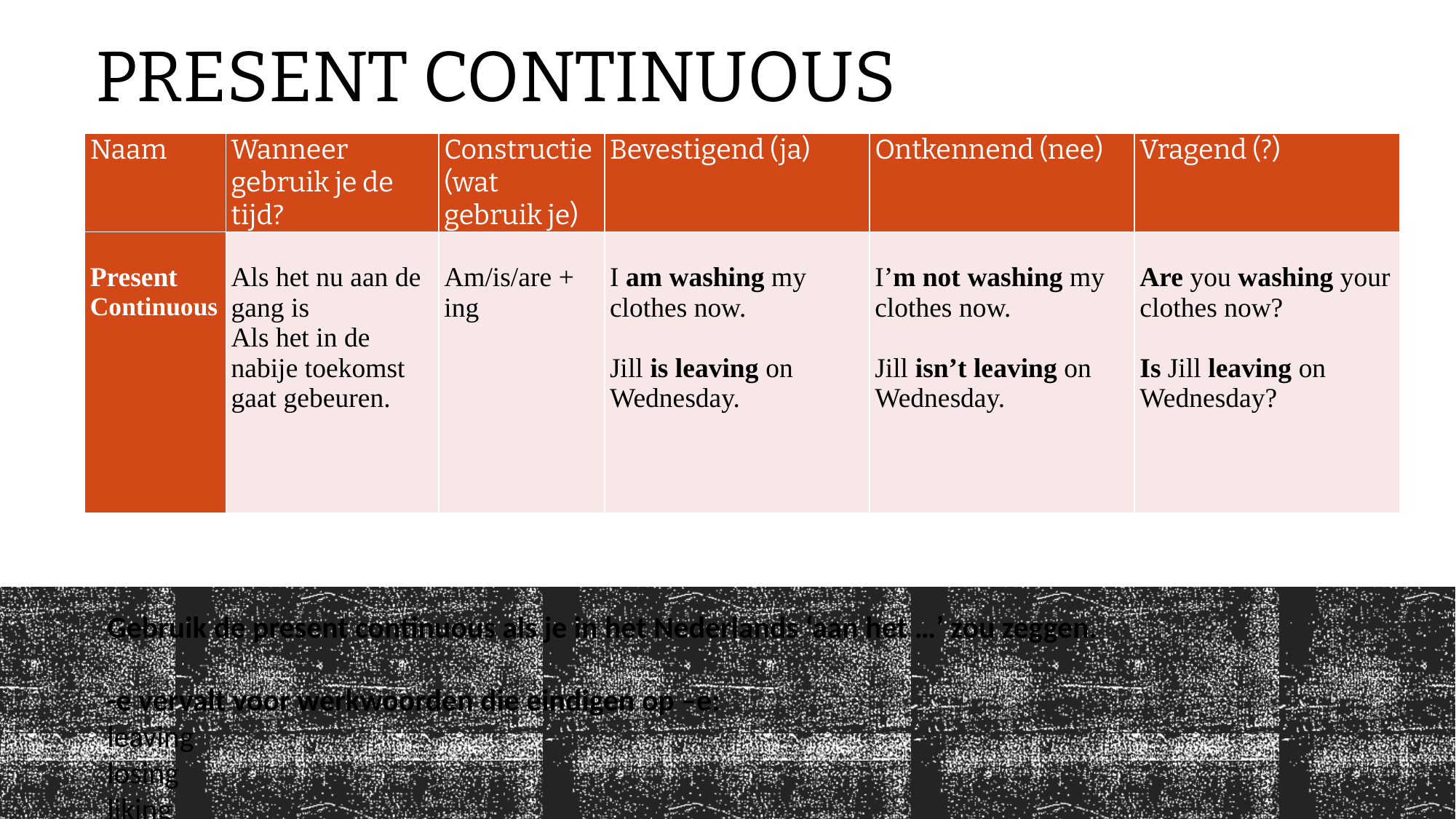

# Present continuous
| Naam | Wanneer gebruik je de tijd? | Constructie (wat gebruik je) | Bevestigend (ja) | Ontkennend (nee) | Vragend (?) |
| --- | --- | --- | --- | --- | --- |
| Present Continuous | Als het nu aan de gang is Als het in de nabije toekomst gaat gebeuren. | Am/is/are + ing | I am washing my clothes now.   Jill is leaving on Wednesday. | I’m not washing my clothes now.   Jill isn’t leaving on Wednesday. | Are you washing your clothes now?   Is Jill leaving on Wednesday? |
Gebruik de present continuous als je in het Nederlands ‘aan het …’ zou zeggen.

-e vervalt voor werkwoorden die eindigen op –e:
leaving
losing
liking